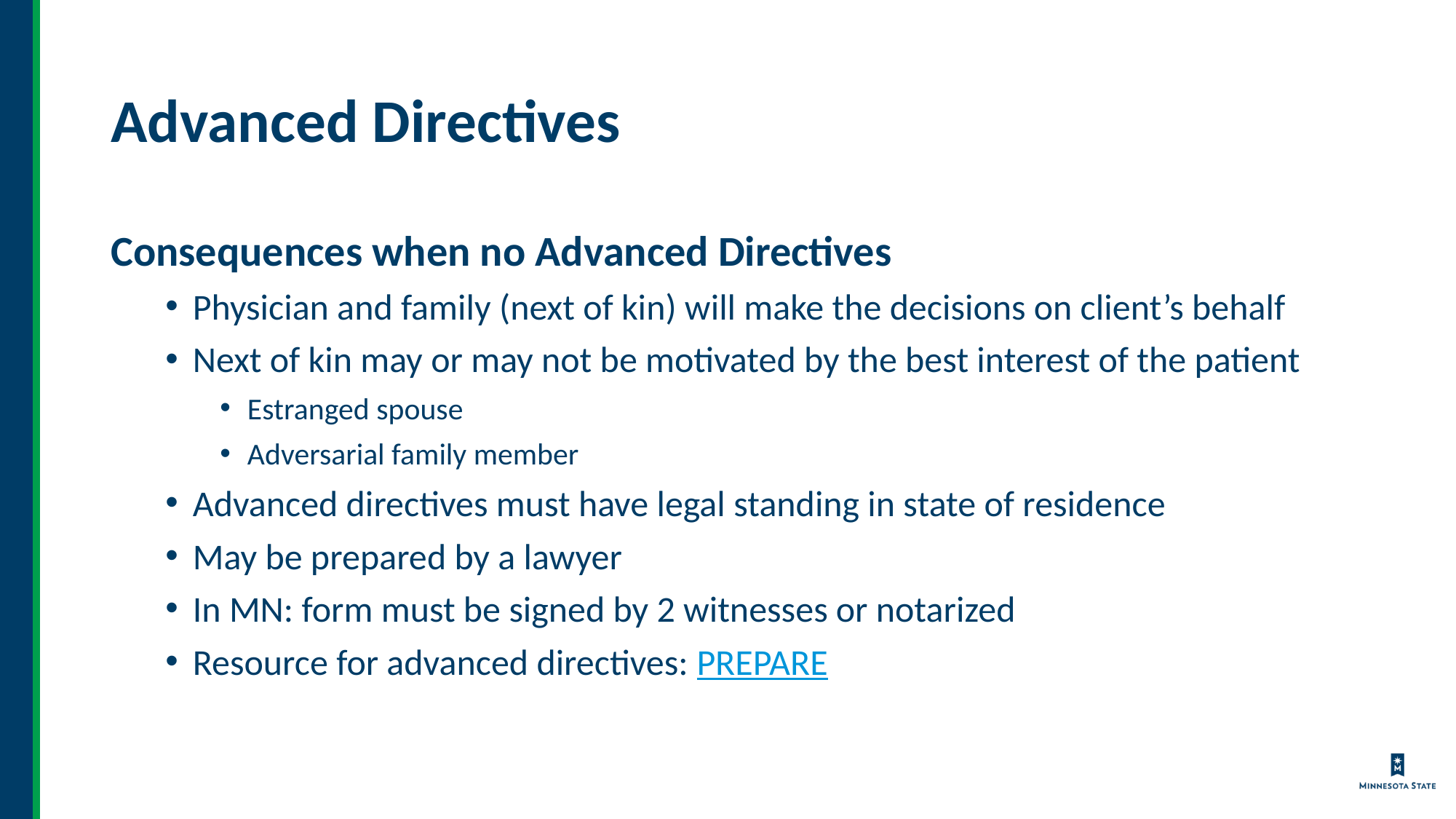

# Advanced Directives
Consequences when no Advanced Directives
Physician and family (next of kin) will make the decisions on client’s behalf
Next of kin may or may not be motivated by the best interest of the patient
Estranged spouse
Adversarial family member
Advanced directives must have legal standing in state of residence
May be prepared by a lawyer
In MN: form must be signed by 2 witnesses or notarized
Resource for advanced directives: PREPARE